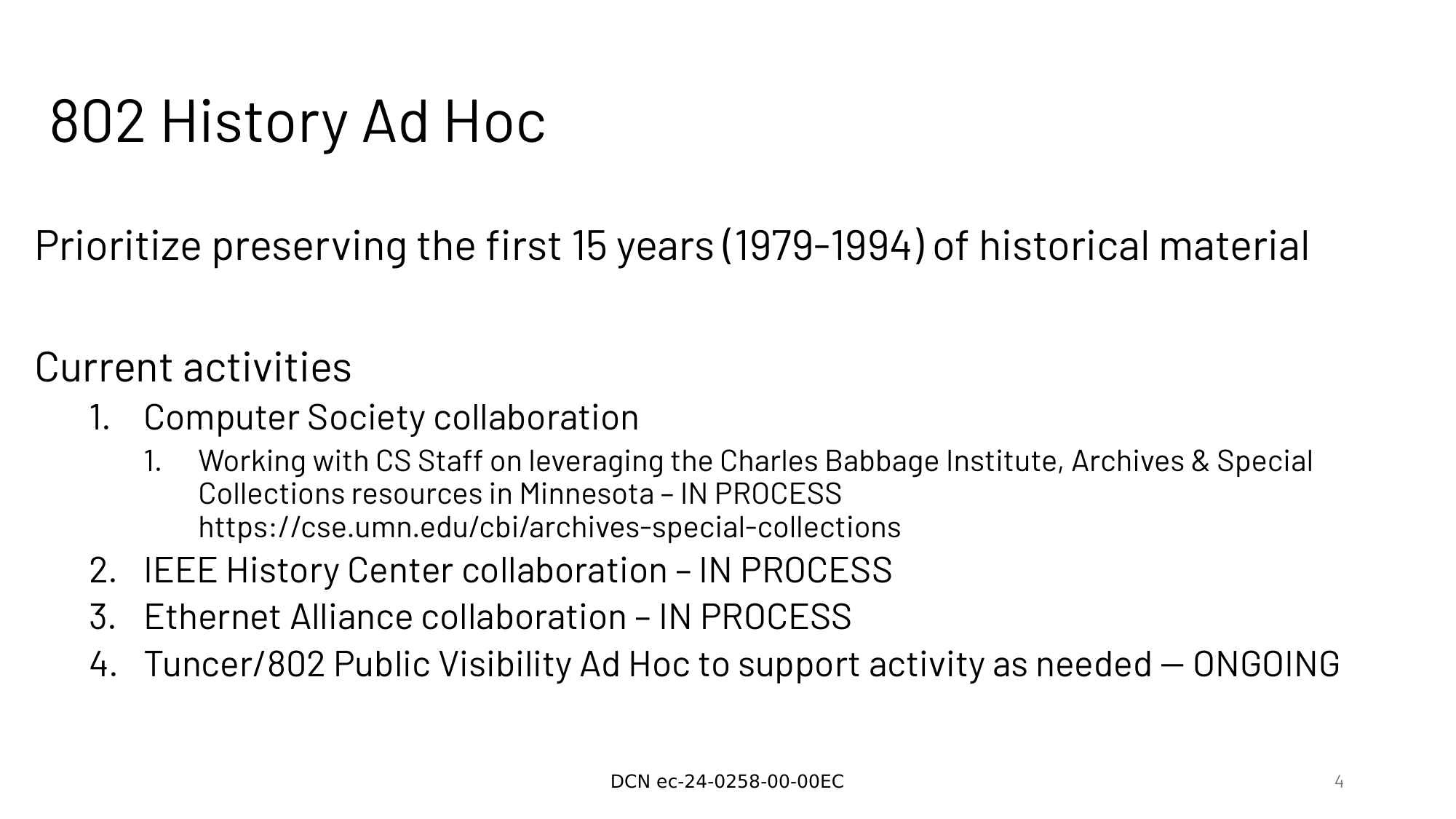

# 802 History Ad Hoc
Prioritize preserving the first 15 years (1979-1994) of historical material

Current activities
Computer Society collaboration
Working with CS Staff on leveraging the Charles Babbage Institute, Archives & Special Collections resources in Minnesota – IN PROCESS
https://cse.umn.edu/cbi/archives-special-collections
IEEE History Center collaboration – IN PROCESS
Ethernet Alliance collaboration – IN PROCESS
Tuncer/802 Public Visibility Ad Hoc to support activity as needed -- ONGOING

DCN ec-24-0258-00-00EC
4